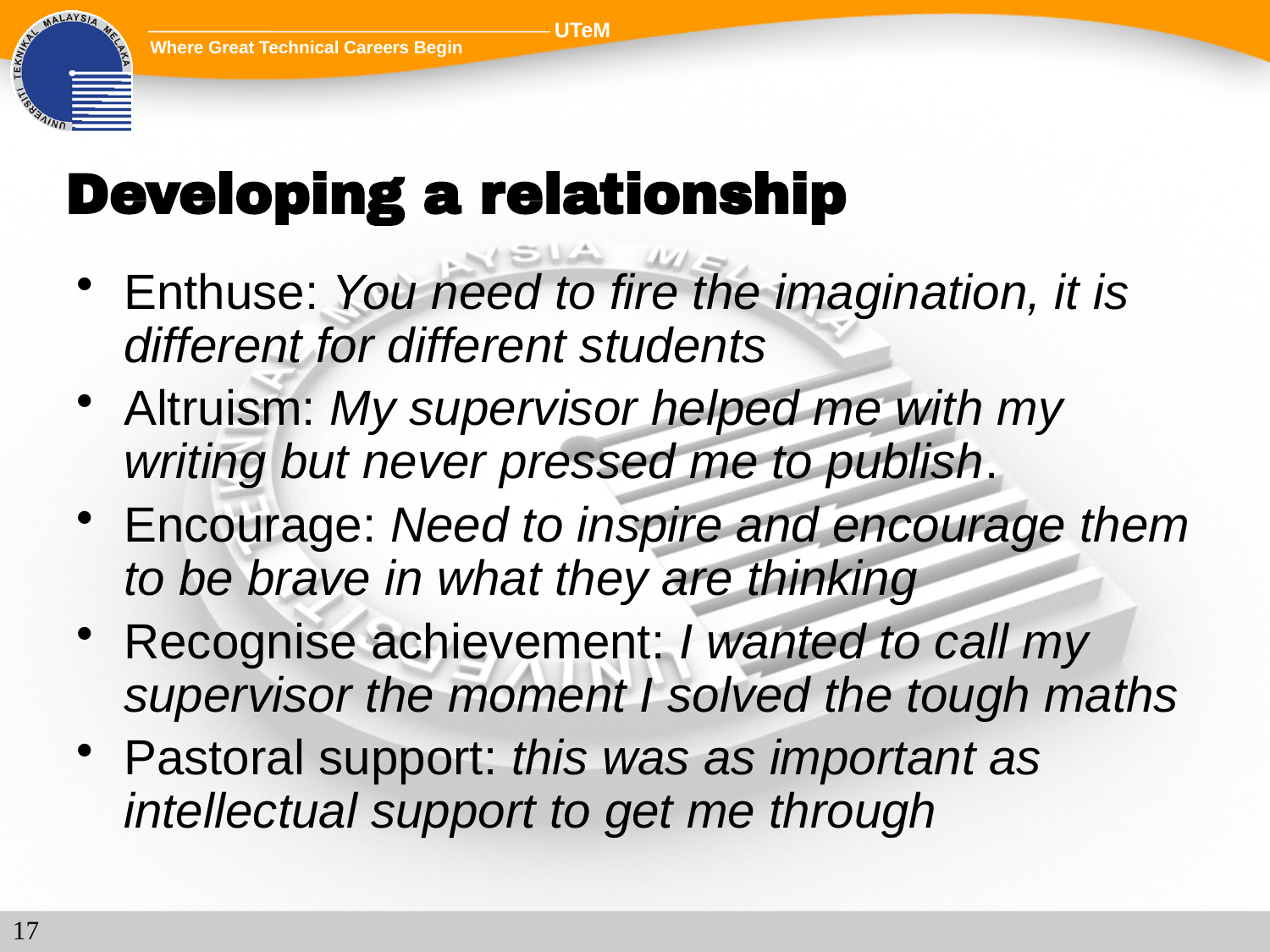

# Developing a relationship
Enthuse: You need to fire the imagination, it is different for different students
Altruism: My supervisor helped me with my writing but never pressed me to publish.
Encourage: Need to inspire and encourage them to be brave in what they are thinking
Recognise achievement: I wanted to call my supervisor the moment I solved the tough maths
Pastoral support: this was as important as intellectual support to get me through